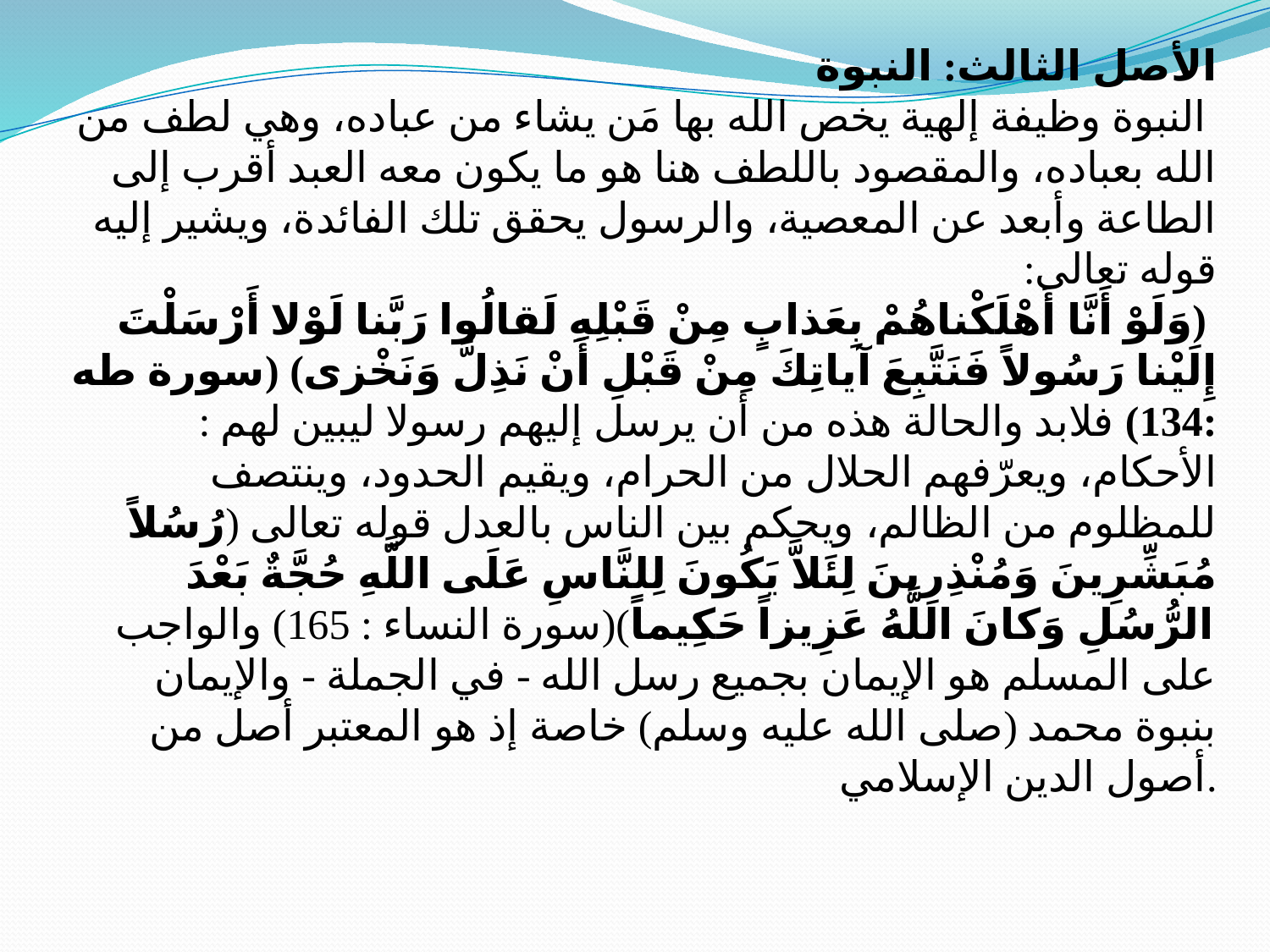

# الأصل الثالث: النبوة النبوة وظيفة إلهية يخص الله بها مَن يشاء من عباده، وهي لطف من الله بعباده، والمقصود باللطف هنا هو ما يكون معه العبد أقرب إلى الطاعة وأبعد عن المعصية، والرسول يحقق تلك الفائدة، ويشير إليه قوله تعالى: (وَلَوْ أَنَّا أَهْلَكْناهُمْ بِعَذابٍ مِنْ قَبْلِهِ لَقالُوا رَبَّنا لَوْلا أَرْسَلْتَ إِلَيْنا رَسُولاً فَنَتَّبِعَ آياتِكَ مِنْ قَبْلِ أَنْ نَذِلَّ وَنَخْزى) (سورة طه :134) فلابد والحالة هذه من أن يرسل إليهم رسولا ليبين لهم : الأحكام، ويعرّفهم الحلال من الحرام، ويقيم الحدود، وينتصف للمظلوم من الظالم، ويحكم بين الناس بالعدل قوله تعالى (رُسُلاً مُبَشِّرِينَ وَمُنْذِرِينَ لِئَلاَّ يَكُونَ لِلنَّاسِ عَلَى اللَّهِ حُجَّةٌ بَعْدَ الرُّسُلِ وَكانَ اللَّهُ عَزِيزاً حَكِيماً)(سورة النساء : 165) والواجب على المسلم هو الإيمان بجميع رسل الله - في الجملة - والإيمان بنبوة محمد (صلى الله عليه وسلم) خاصة إذ هو المعتبر أصل من أصول الدين الإسلامي.